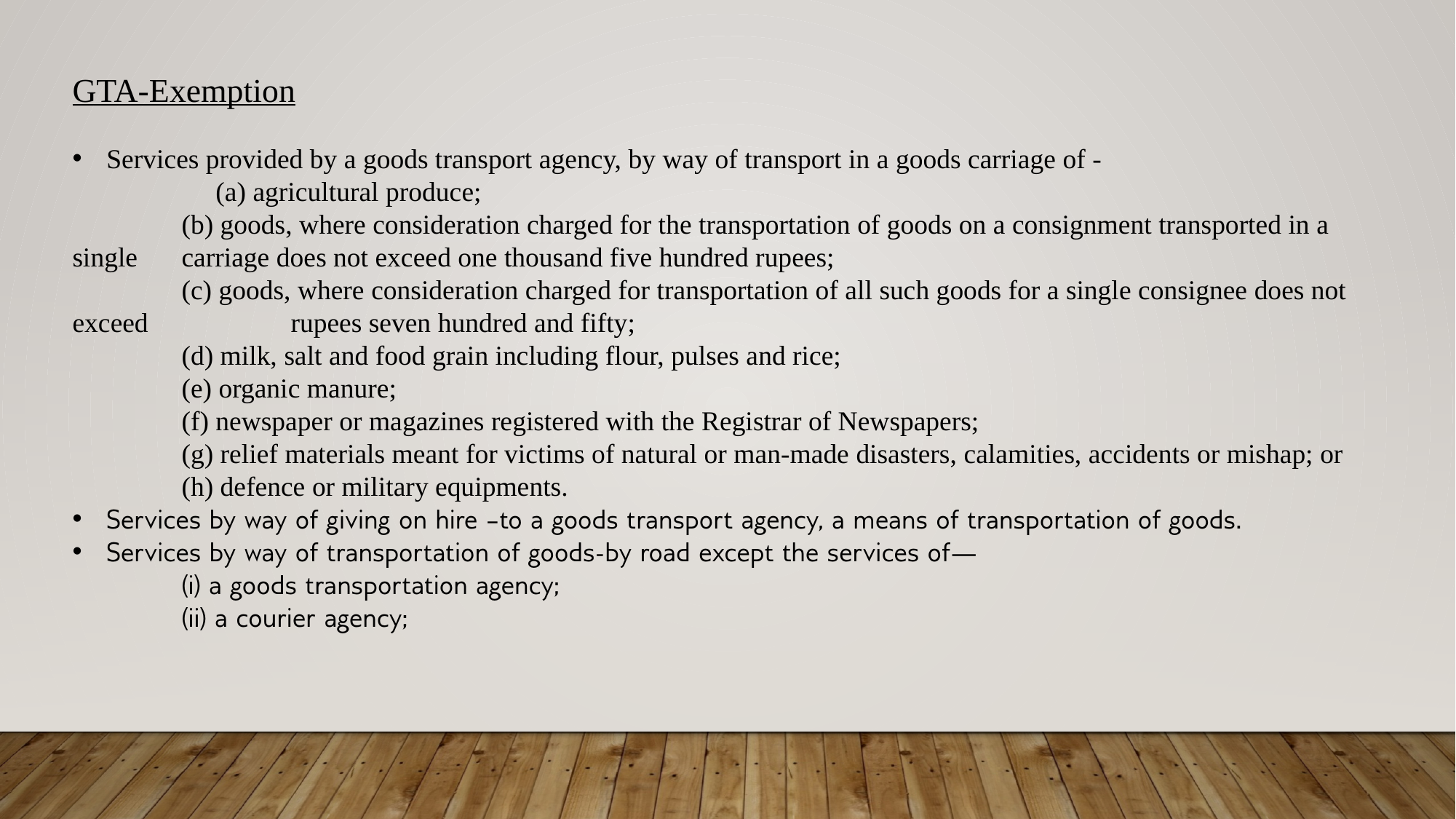

GTA-Exemption

Services provided by a goods transport agency, by way of transport in a goods carriage of -
	(a) agricultural produce;
	(b) goods, where consideration charged for the transportation of goods on a consignment transported in a single 	carriage does not exceed one thousand five hundred rupees;
	(c) goods, where consideration charged for transportation of all such goods for a single consignee does not exceed 		rupees seven hundred and fifty;
	(d) milk, salt and food grain including flour, pulses and rice;
	(e) organic manure;
	(f) newspaper or magazines registered with the Registrar of Newspapers;
	(g) relief materials meant for victims of natural or man-made disasters, calamities, accidents or mishap; or
	(h) defence or military equipments.
Services by way of giving on hire –to a goods transport agency, a means of transportation of goods.
Services by way of transportation of goods-by road except the services of—
	(i) a goods transportation agency;
	(ii) a courier agency;